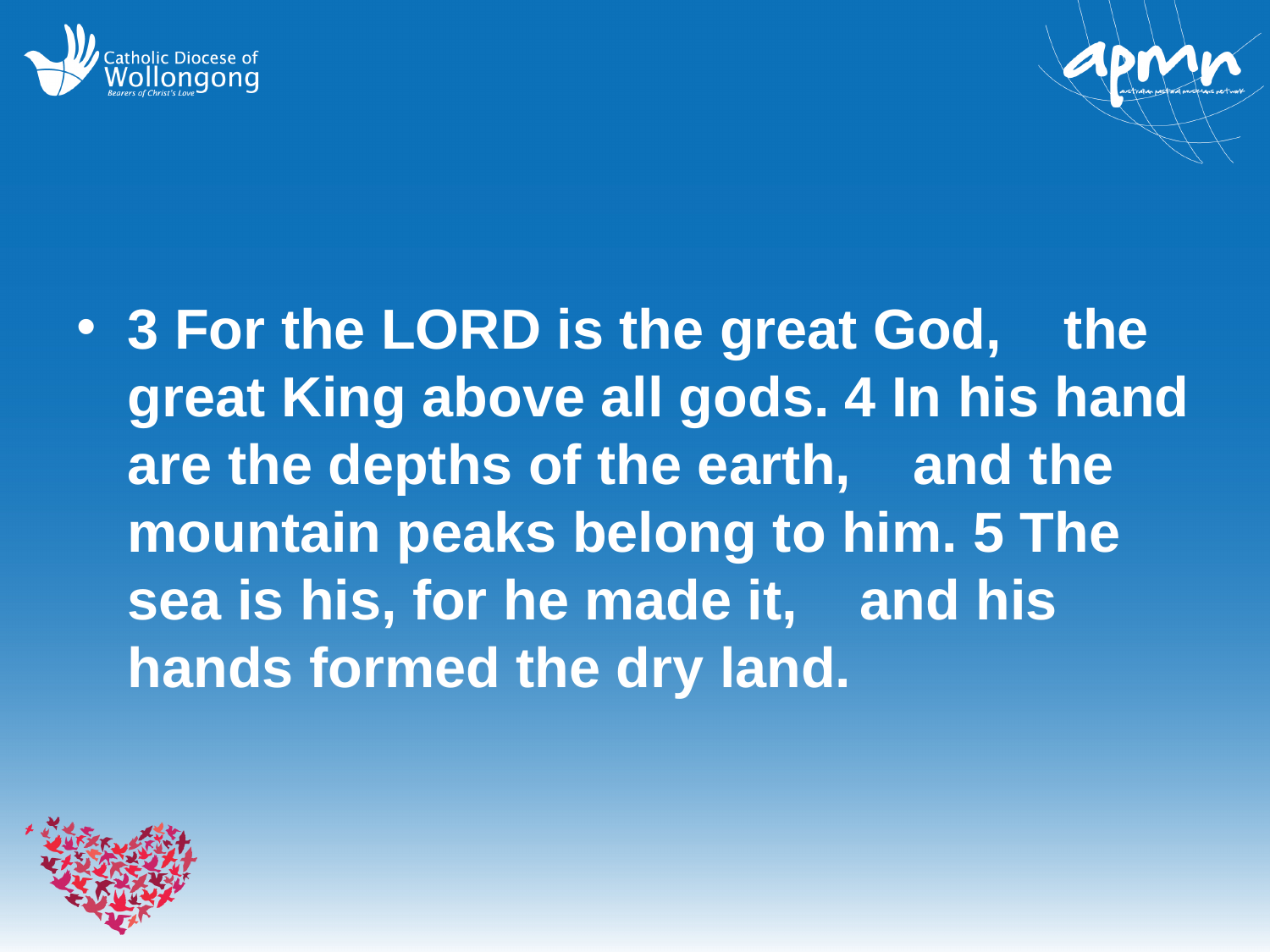

#
3 For the LORD is the great God,     the great King above all gods.  4 In his hand are the depths of the earth,     and the mountain peaks belong to him.  5 The sea is his, for he made it,     and his hands formed the dry land.